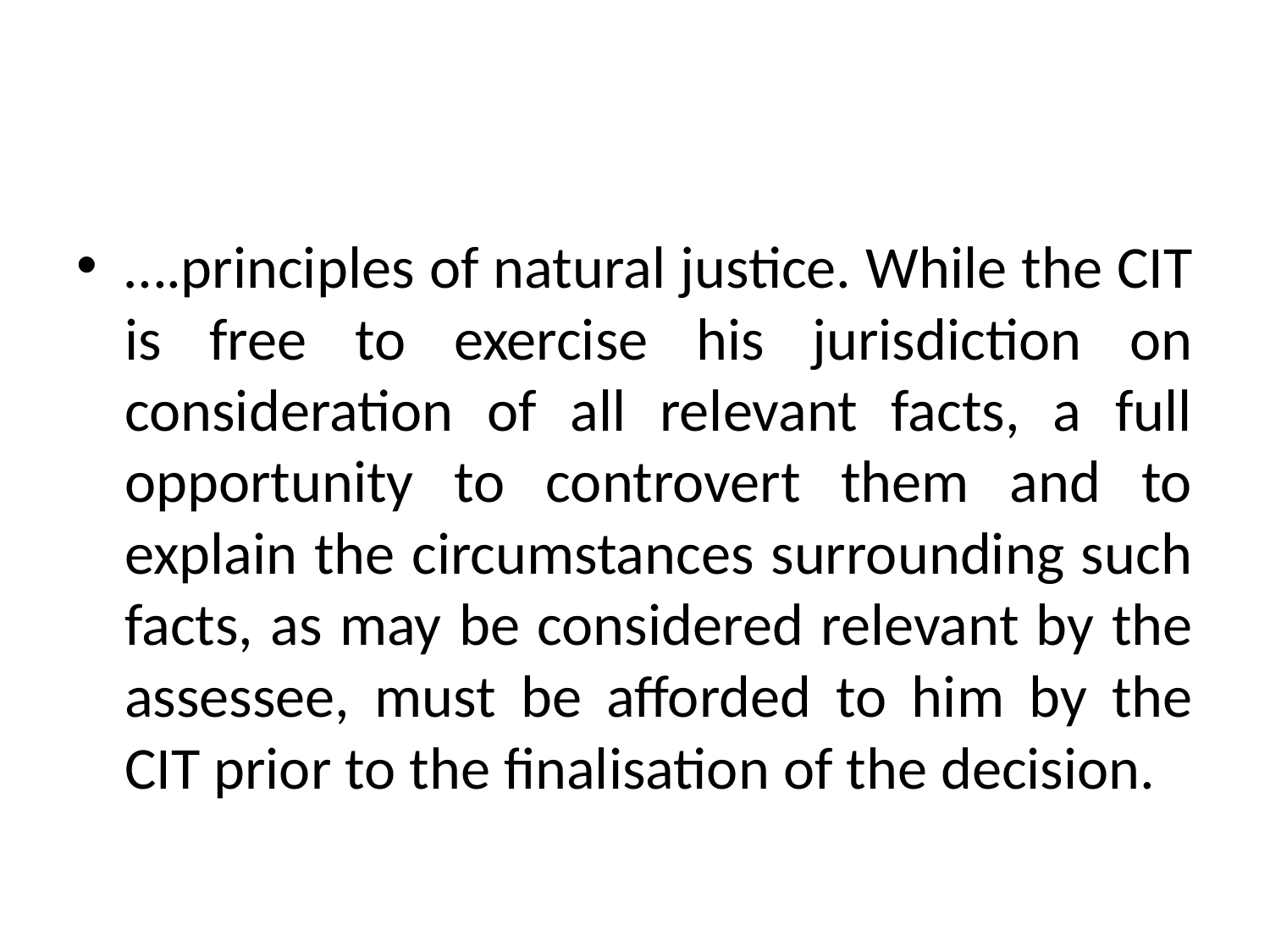

#
….principles of natural justice. While the CIT is free to exercise his jurisdiction on consideration of all relevant facts, a full opportunity to controvert them and to explain the circumstances surrounding such facts, as may be considered relevant by the assessee, must be afforded to him by the CIT prior to the finalisation of the decision.